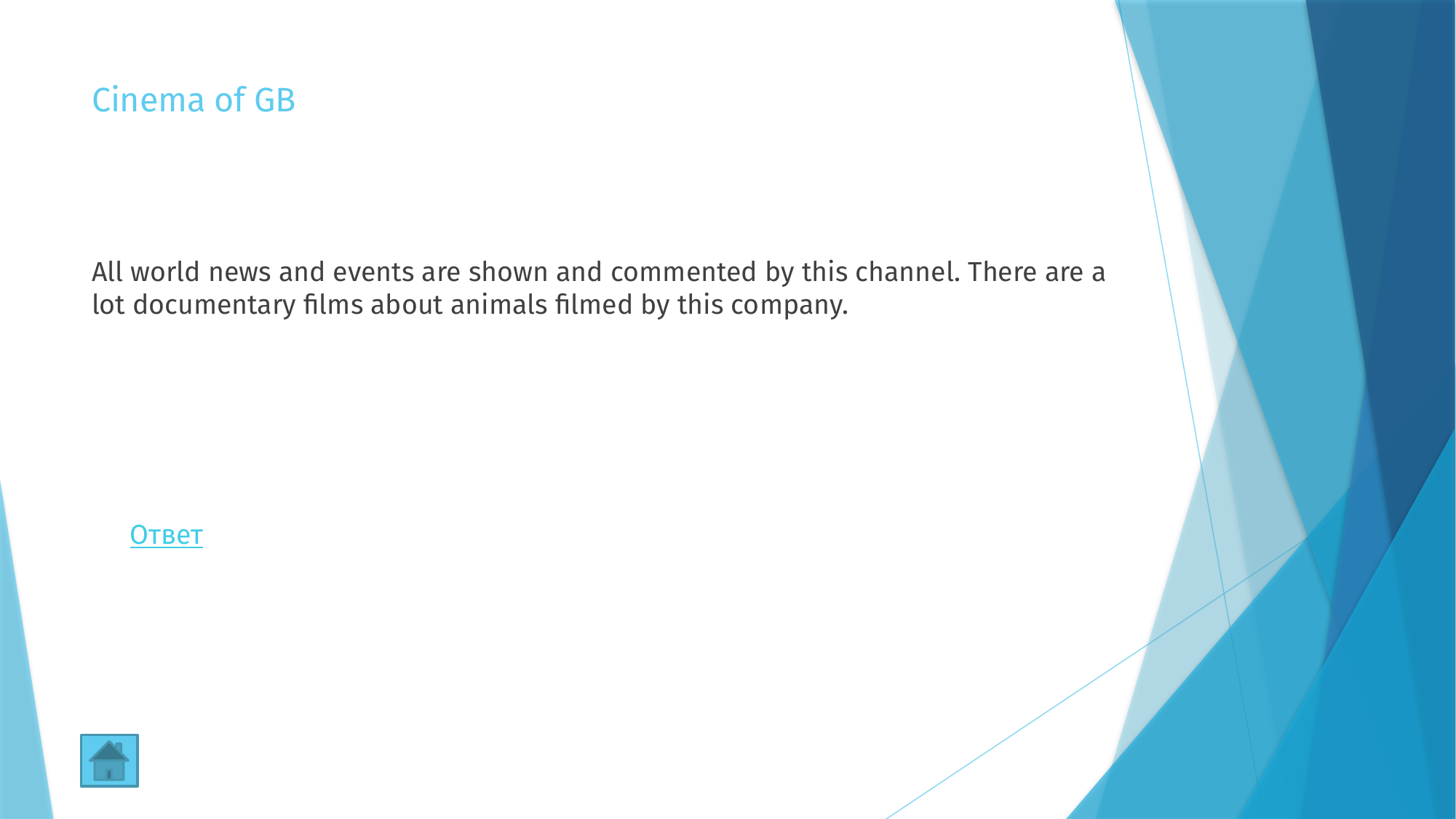

# Cinema of GB
All world news and events are shown and commented by this channel. There are a lot documentary films about animals filmed by this company.
Ответ